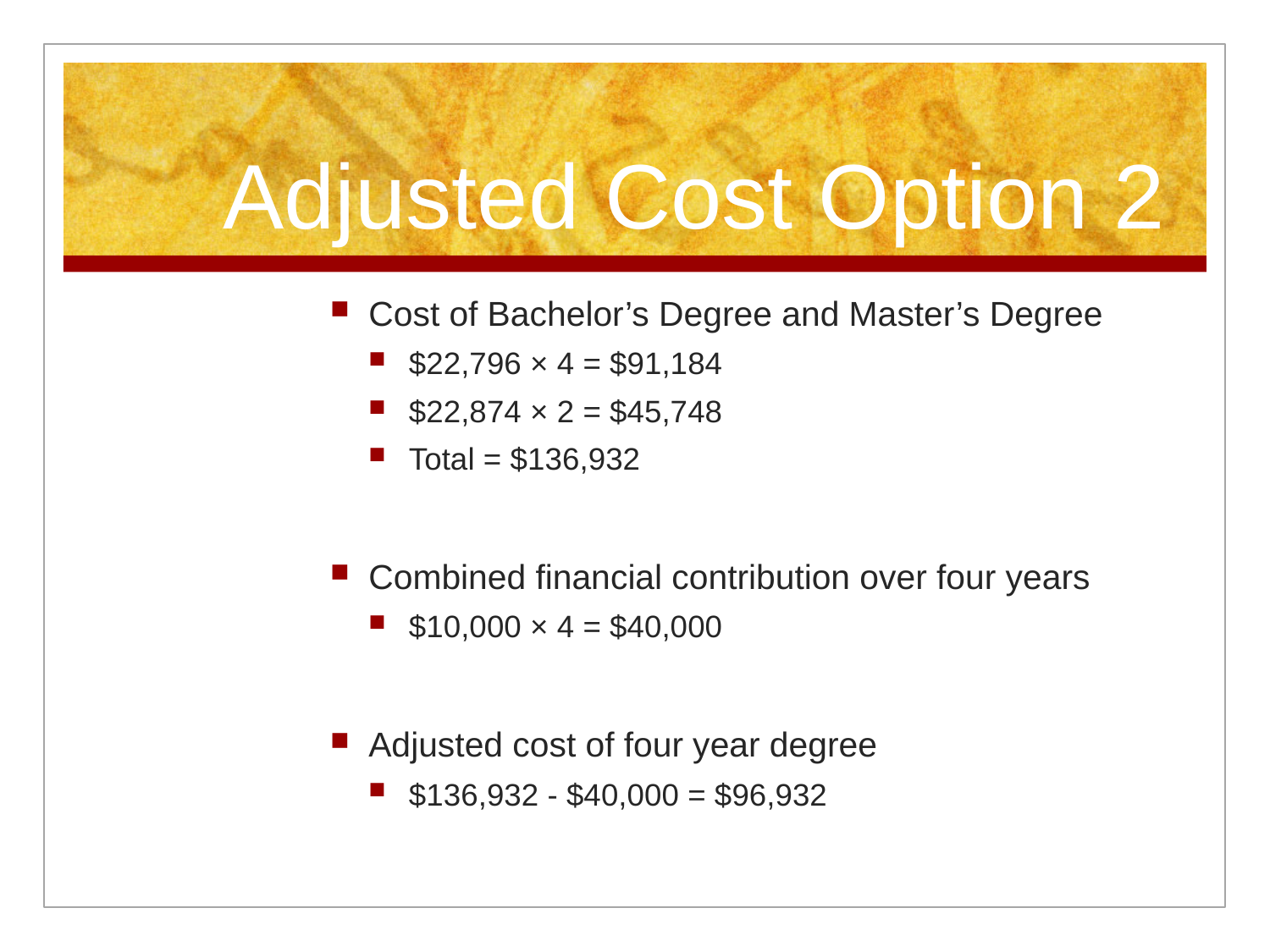

# Adjusted Cost Option 2
Cost of Bachelor’s Degree and Master’s Degree
$22,796 × 4 = $91,184
$22,874 × 2 = $45,748
Total = $136,932

Combined financial contribution over four years
$10,000 × 4 = $40,000

Adjusted cost of four year degree
$136,932 - $40,000 = $96,932